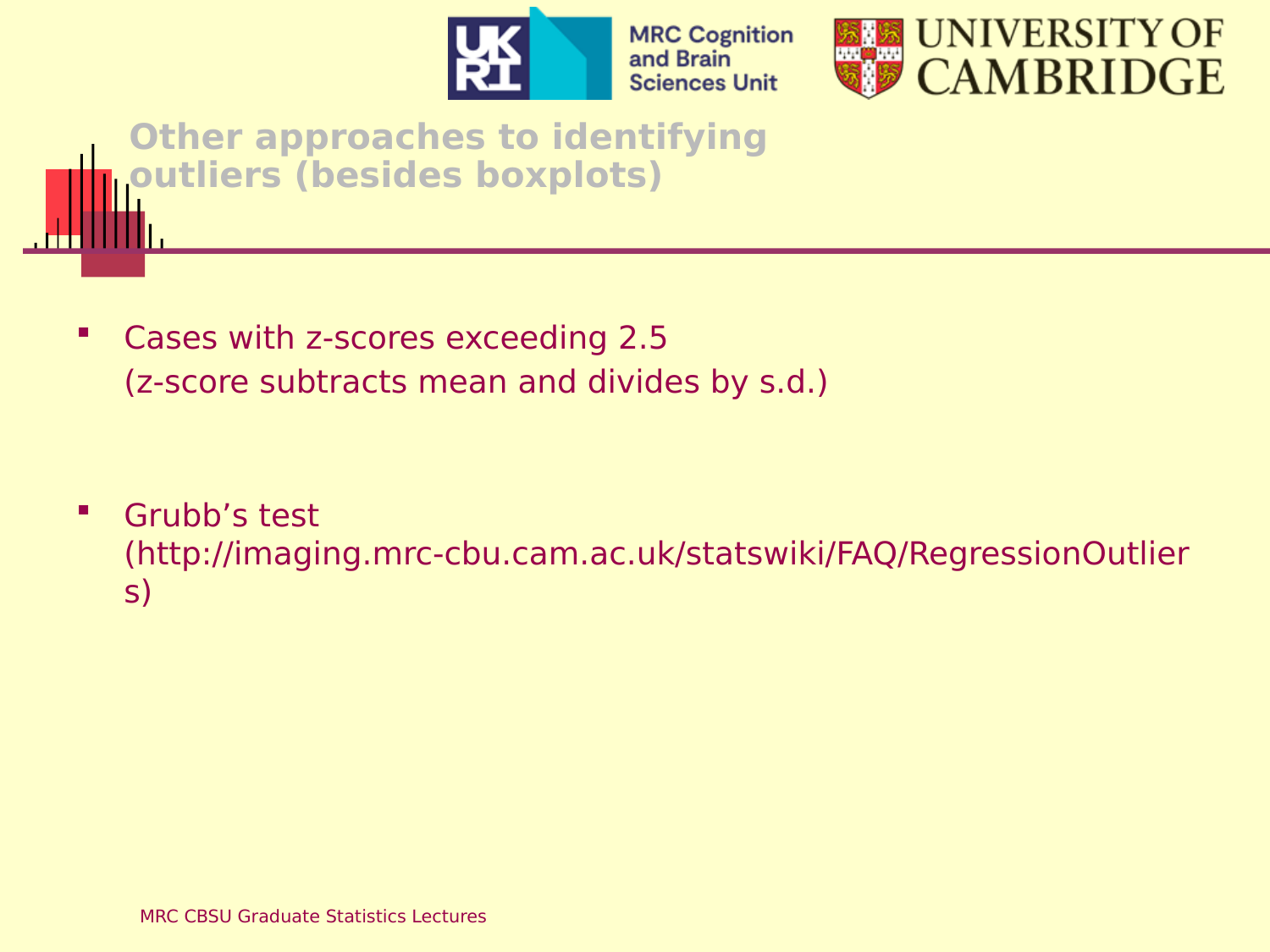

# Other approaches to identifying outliers (besides boxplots)

Cases with z-scores exceeding 2.5
	(z-score subtracts mean and divides by s.d.)

Grubb’s test (http://imaging.mrc-cbu.cam.ac.uk/statswiki/FAQ/RegressionOutliers)
MRC CBSU Graduate Statistics Lectures